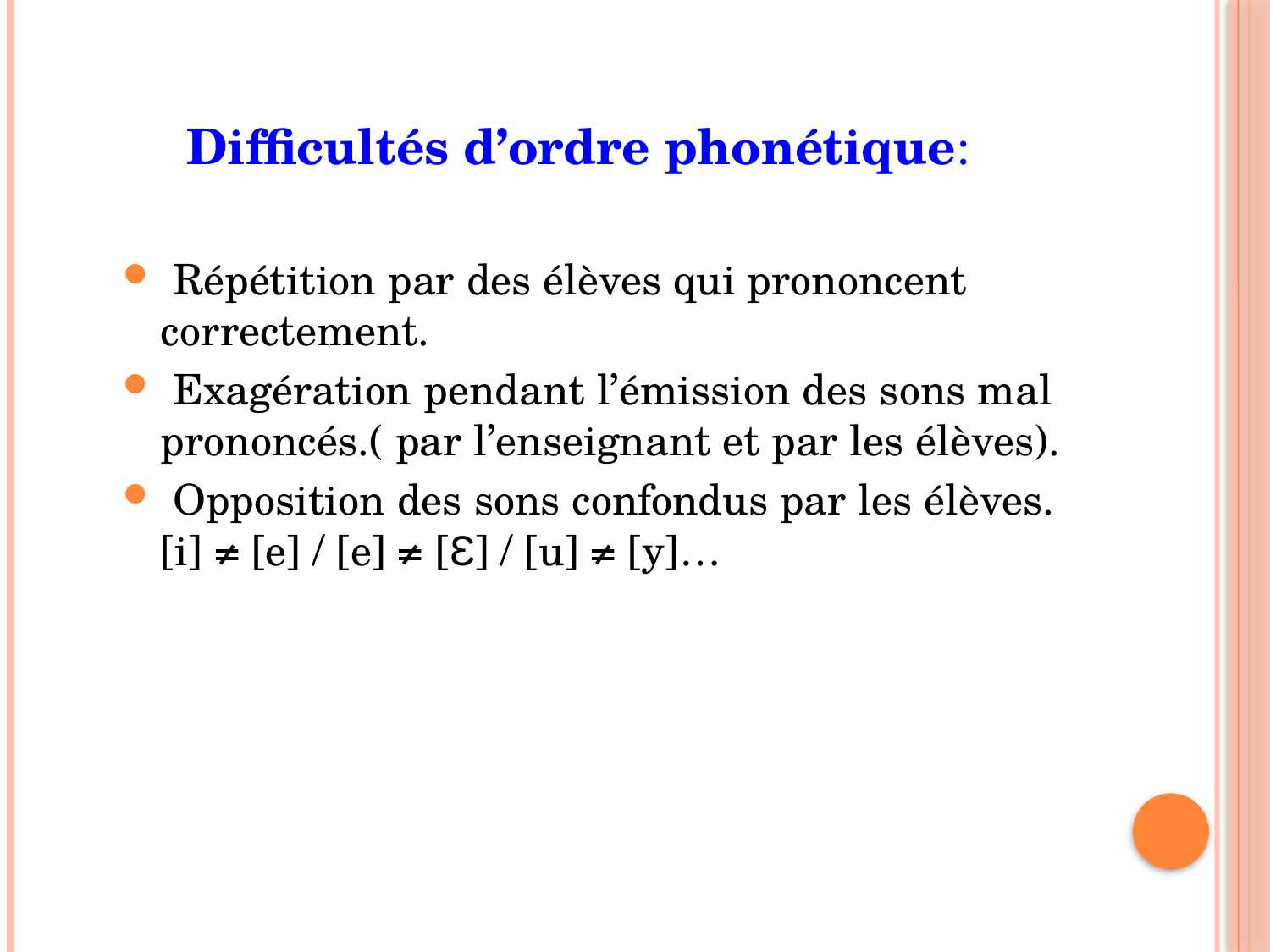

Difficultés d’ordre phonétique:

 Répétition par des élèves qui prononcent correctement.
 Exagération pendant l’émission des sons mal prononcés.( par l’enseignant et par les élèves).
 Opposition des sons confondus par les élèves. [i] ≠ [e] / [e] ≠ [Ɛ] / [u] ≠ [y]…